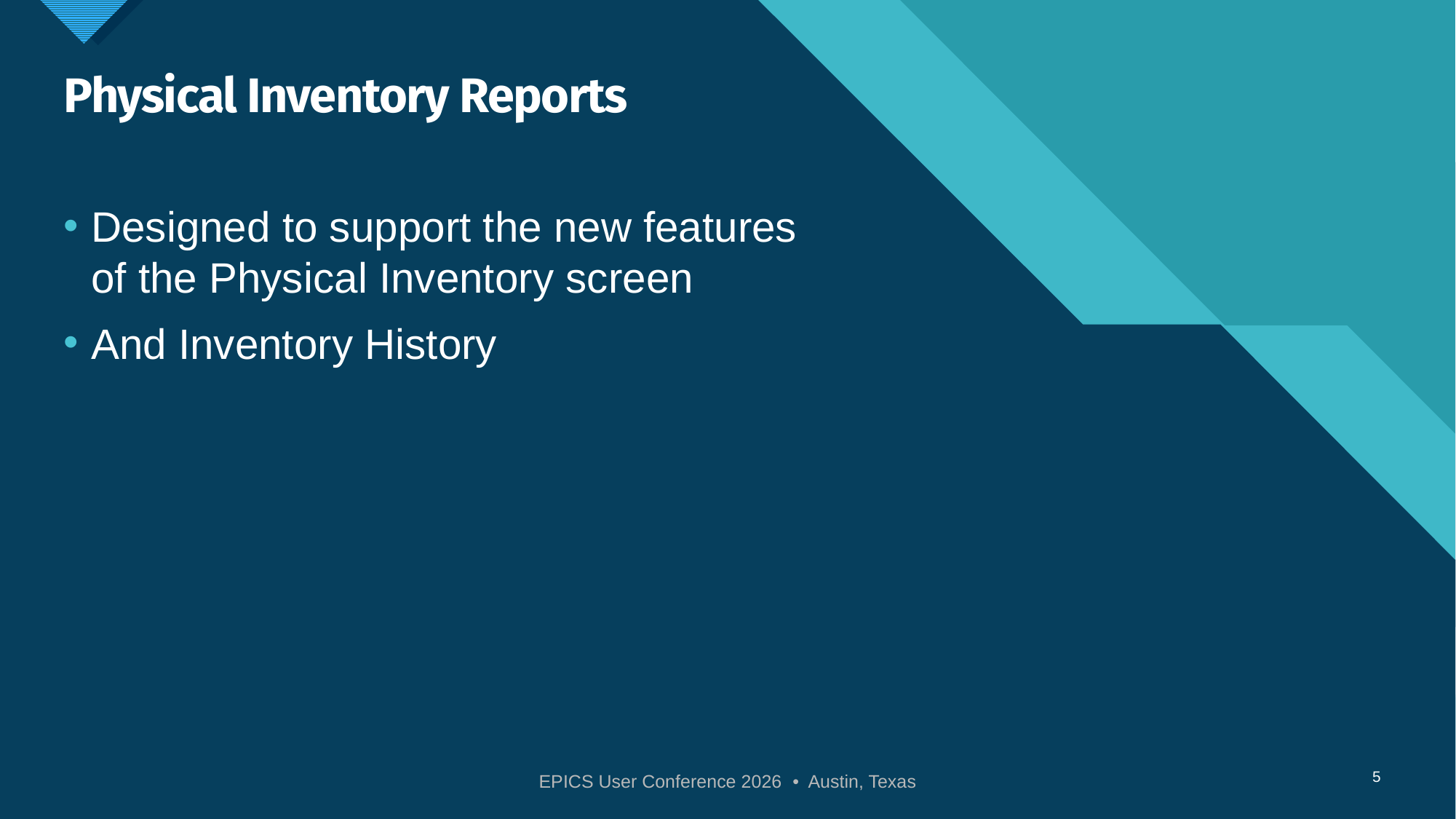

# Physical Inventory Reports
Designed to support the new features of the Physical Inventory screen
And Inventory History
5
EPICS User Conference 2026  •  Austin, Texas